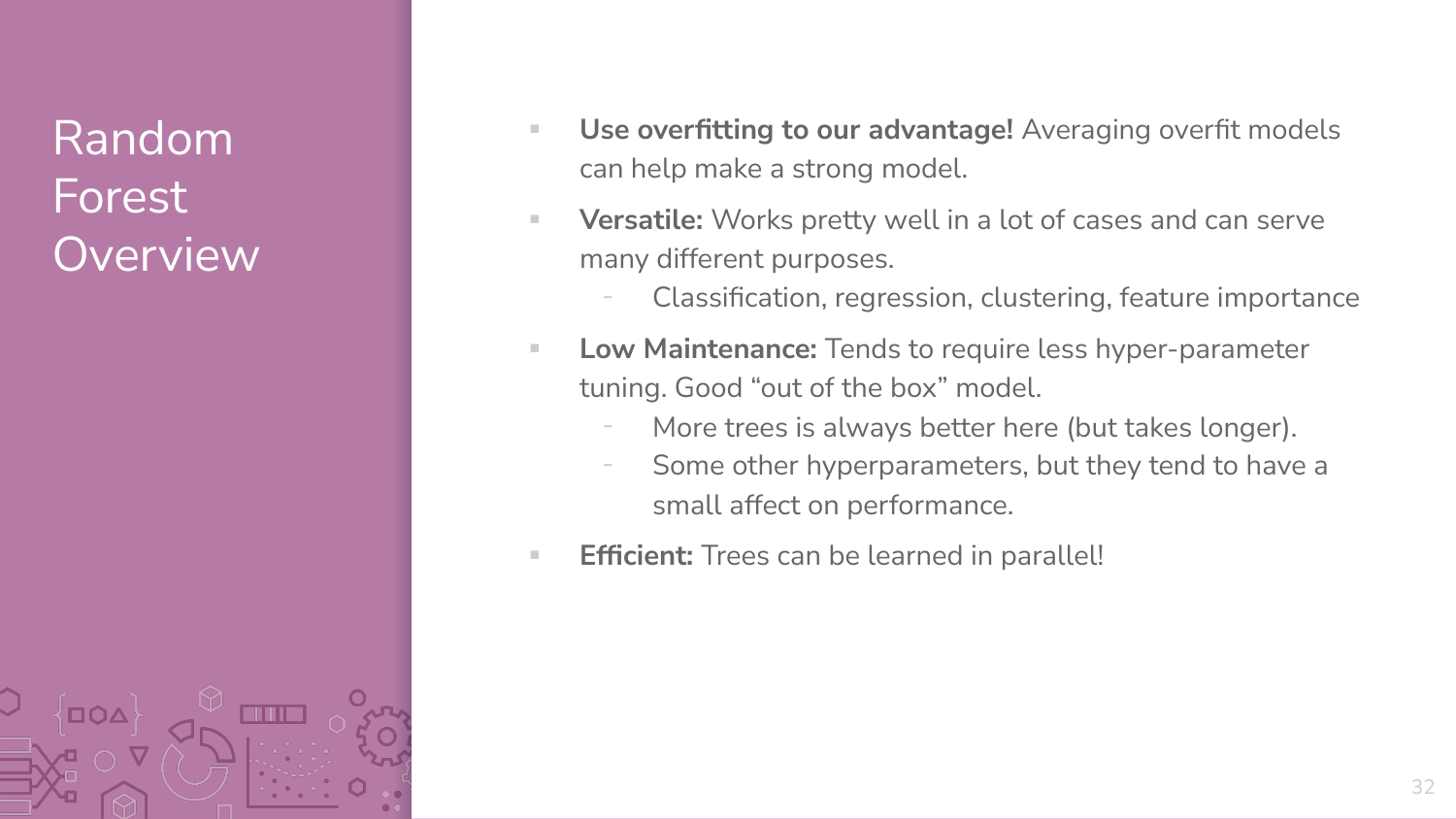

# Random Forest Overview
Use overfitting to our advantage! Averaging overfit models can help make a strong model.
Versatile: Works pretty well in a lot of cases and can serve many different purposes.
Classification, regression, clustering, feature importance
Low Maintenance: Tends to require less hyper-parameter tuning. Good “out of the box” model.
More trees is always better here (but takes longer).
Some other hyperparameters, but they tend to have a small affect on performance.
Efficient: Trees can be learned in parallel!
32